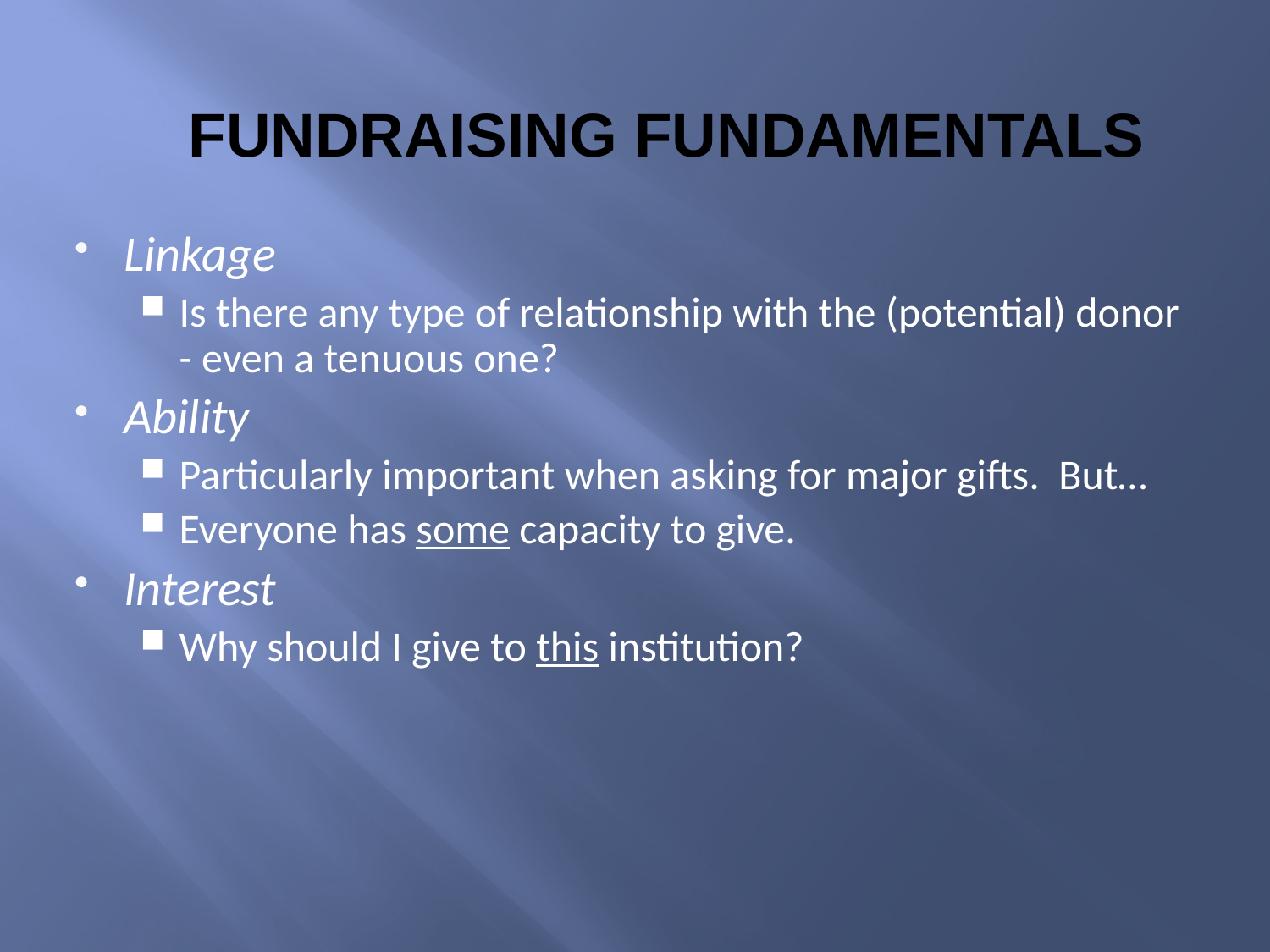

# FUNDRAISING FUNDAMENTALS
Linkage
Is there any type of relationship with the (potential) donor - even a tenuous one?
Ability
Particularly important when asking for major gifts.  But…
Everyone has some capacity to give.
Interest
Why should I give to this institution?